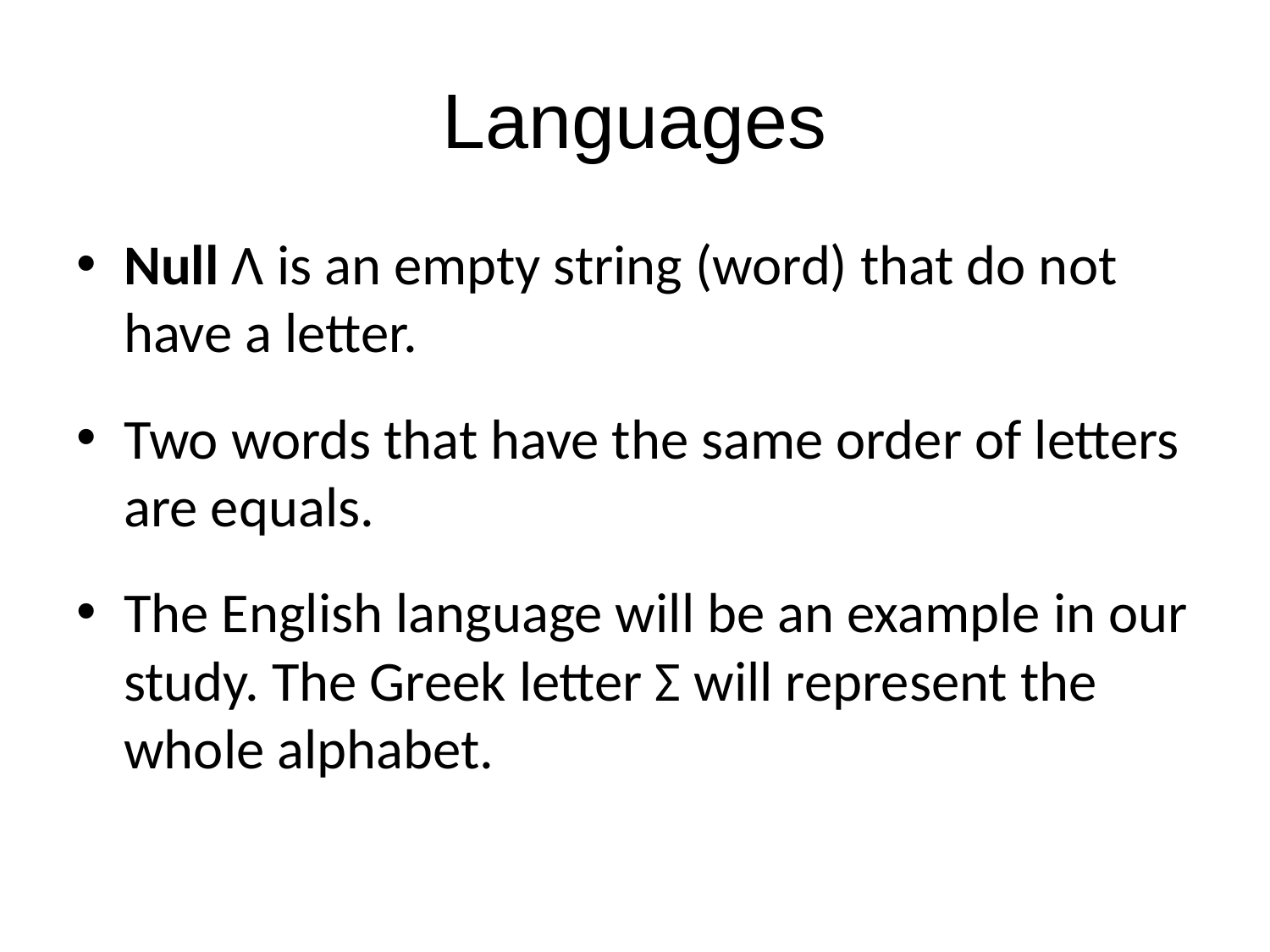

# Languages
Null Λ is an empty string (word) that do not have a letter.

Two words that have the same order of letters are equals.

The English language will be an example in our study. The Greek letter Σ will represent the whole alphabet.